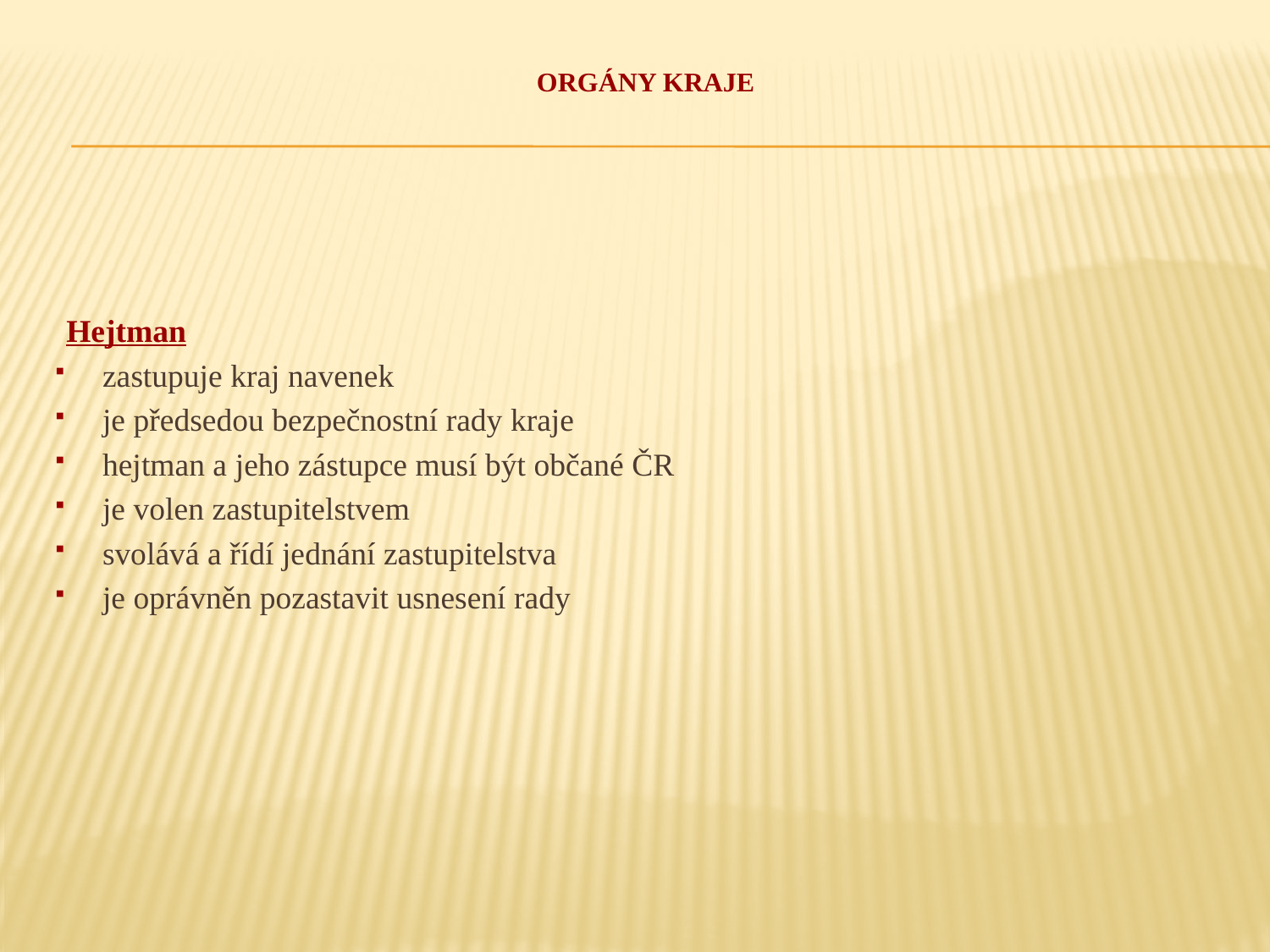

# Orgány kraje

Hejtman
zastupuje kraj navenek
je předsedou bezpečnostní rady kraje
hejtman a jeho zástupce musí být občané ČR
je volen zastupitelstvem
svolává a řídí jednání zastupitelstva
je oprávněn pozastavit usnesení rady